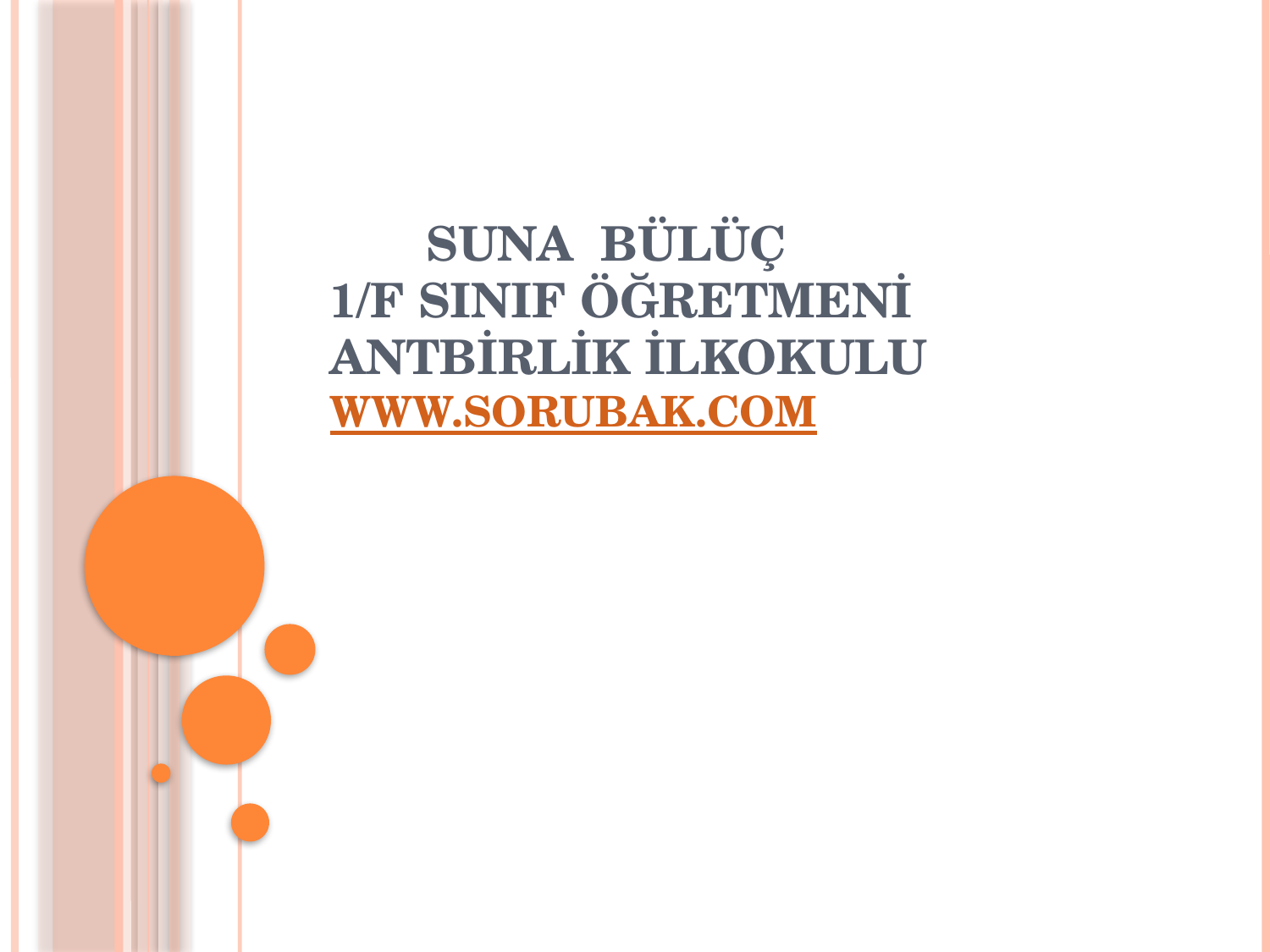

# SUNA  BÜLÜÇ 1/F SINIF ÖĞRETMENİ ANTBİRLİK İLKOKULU www.sorubak.com